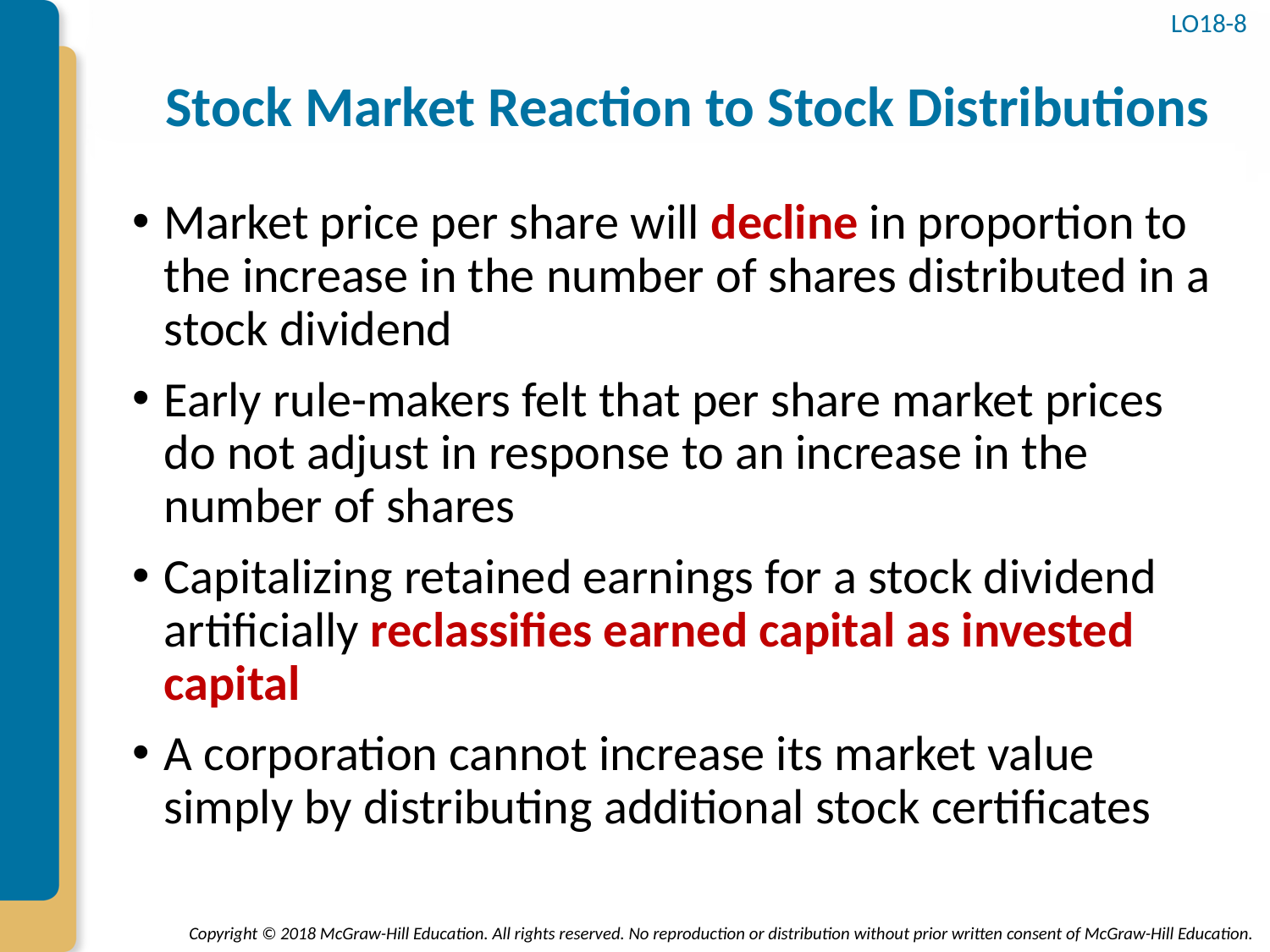

# Stock Market Reaction to Stock Distributions
LO18-8
Market price per share will decline in proportion to the increase in the number of shares distributed in a stock dividend
Early rule-makers felt that per share market prices do not adjust in response to an increase in the number of shares
Capitalizing retained earnings for a stock dividend artificially reclassifies earned capital as invested capital
A corporation cannot increase its market value simply by distributing additional stock certificates